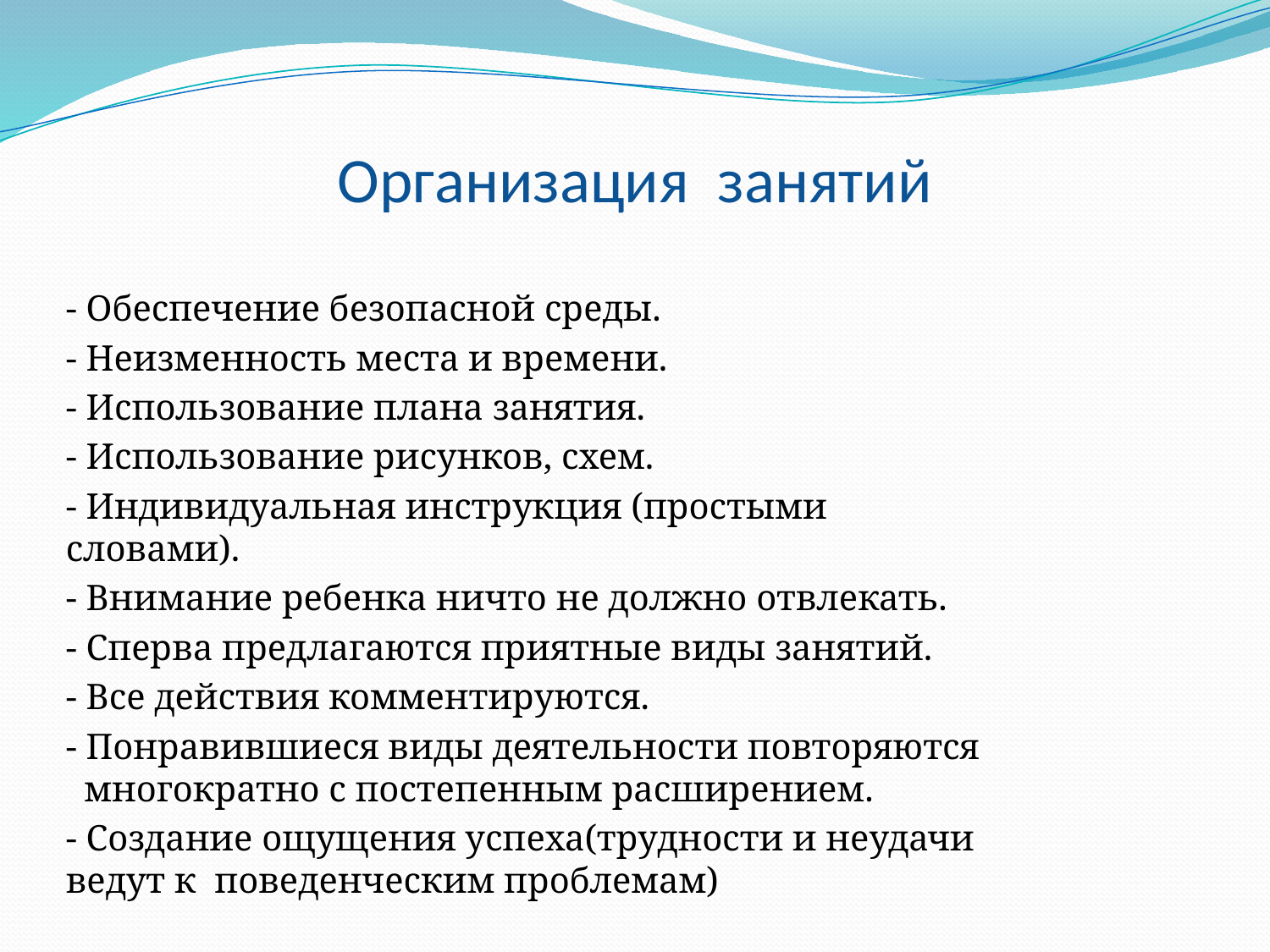

# Организация  занятий
- Обеспечение безопасной среды.
- Неизменность места и времени.
- Использование плана занятия.
- Использование рисунков, схем.
- Индивидуальная инструкция (простыми словами).
- Внимание ребенка ничто не должно отвлекать.
- Сперва предлагаются приятные виды занятий.
- Все действия комментируются.
- Понравившиеся виды деятельности повторяются      многократно с постепенным расширением.
- Создание ощущения успеха(трудности и неудачи ведут к  поведенческим проблемам)